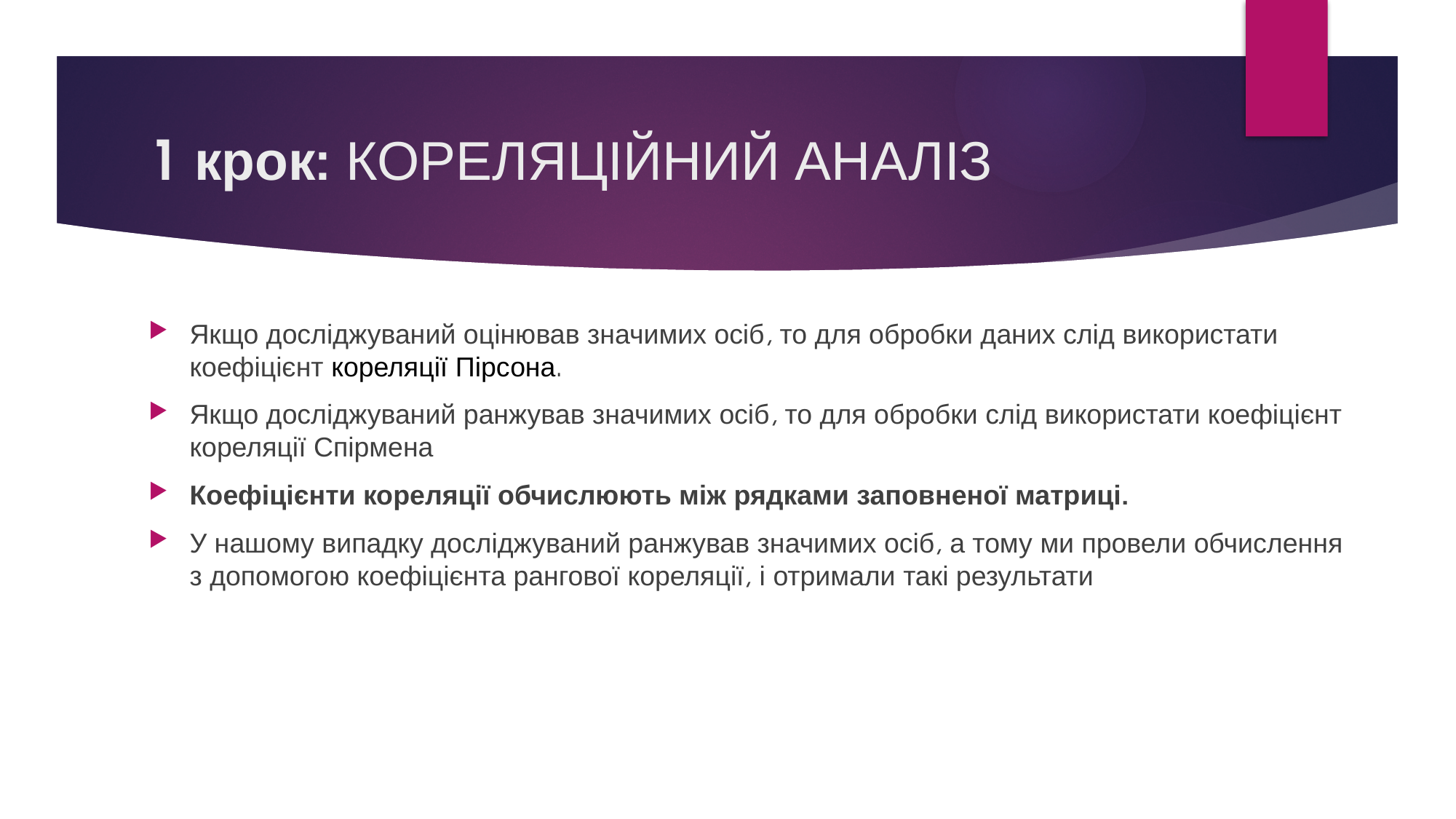

# 1 крок: КОРЕЛЯЦІЙНИЙ АНАЛІЗ
Якщо досліджуваний оцінював значимих осіб, то для обробки даних слід використати коефіцієнт кореляції Пірсона.
Якщо досліджуваний ранжував значимих осіб, то для обробки слід використати коефіцієнт кореляції Спірмена
Коефіцієнти кореляції обчислюють між рядками заповненої матриці.
У нашому випадку досліджуваний ранжував значимих осіб, а тому ми провели обчислення з допомогою коефіцієнта рангової кореляції, і отримали такі результати